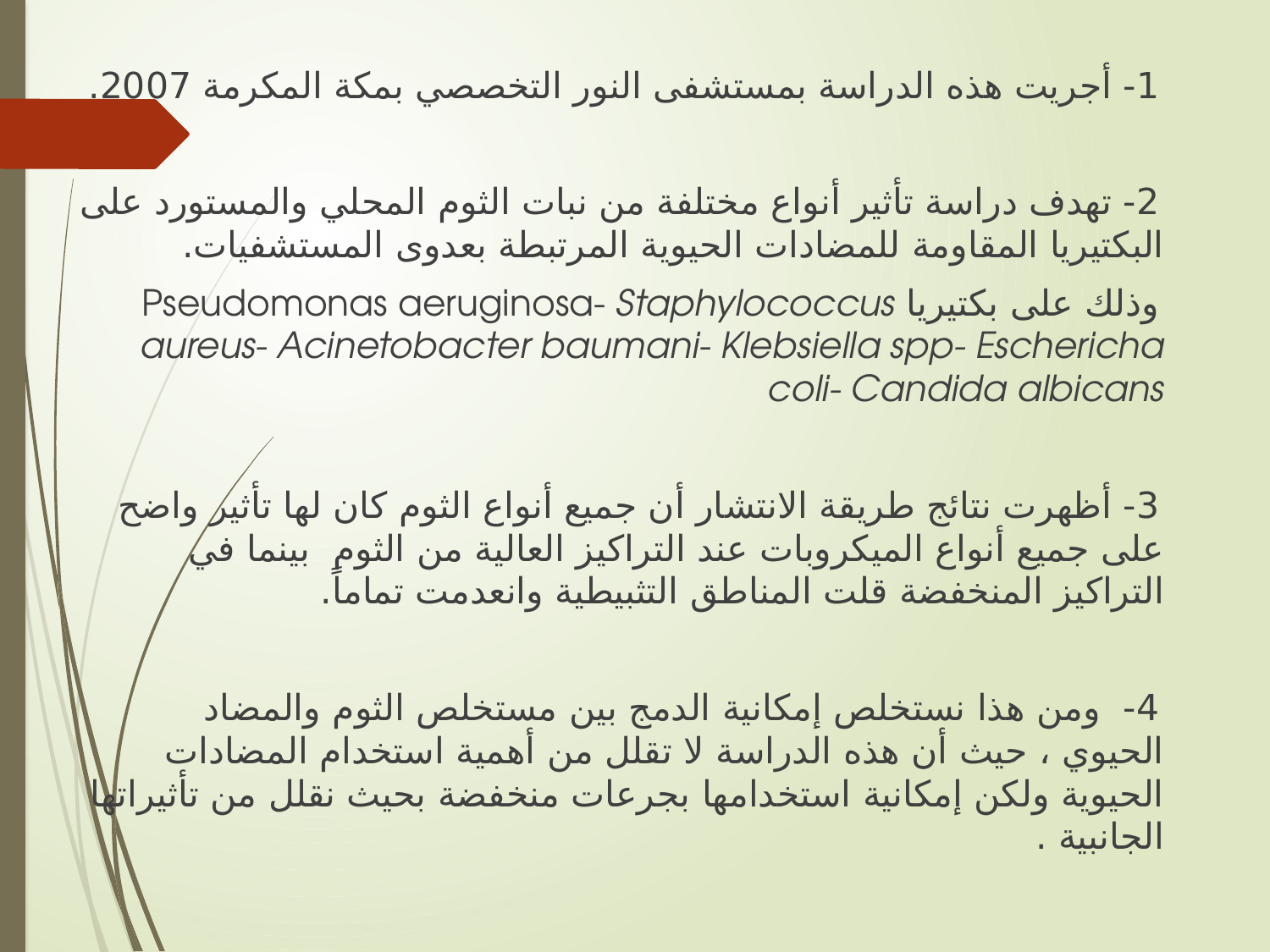

1- أجريت هذه الدراسة بمستشفى النور التخصصي بمكة المكرمة 2007.

    2- تهدف دراسة تأثير أنواع مختلفة من نبات الثوم المحلي والمستورد على البكتيريا المقاومة للمضادات الحيوية المرتبطة بعدوى المستشفيات.
    وذلك على بكتيريا Pseudomonas aeruginosa- Staphylococcus aureus- Acinetobacter baumani- Klebsiella spp- Eschericha coli- Candida albicans

    3- أظهرت نتائج طريقة الانتشار أن جميع أنواع الثوم كان لها تأثير واضح على جميع أنواع الميكروبات عند التراكيز العالية من الثوم  بينما في التراكيز المنخفضة قلت المناطق التثبيطية وانعدمت تماماً.

    4-  ومن هذا نستخلص إمكانية الدمج بين مستخلص الثوم والمضاد الحيوي ، حيث أن هذه الدراسة لا تقلل من أهمية استخدام المضادات الحيوية ولكن إمكانية استخدامها بجرعات منخفضة بحيث نقلل من تأثيراتها الجانبية .